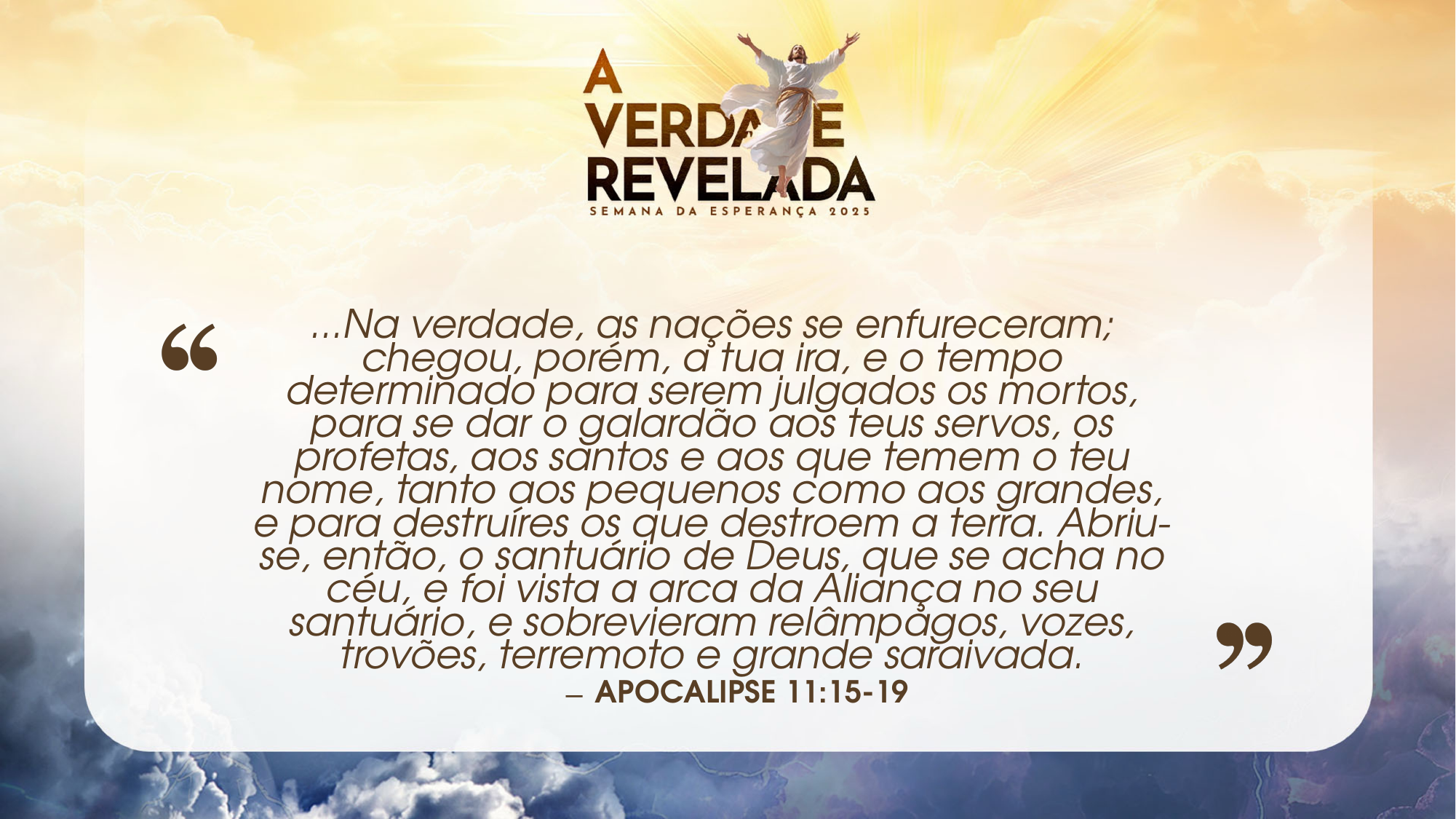

...Na verdade, as nações se enfureceram; chegou, porém, a tua ira, e o tempo determinado para serem julgados os mortos, para se dar o galardão aos teus servos, os profetas, aos santos e aos que temem o teu nome, tanto aos pequenos como aos grandes, e para destruíres os que destroem a terra. Abriu-se, então, o santuário de Deus, que se acha no céu, e foi vista a arca da Aliança no seu santuário, e sobrevieram relâmpagos, vozes, trovões, terremoto e grande saraivada.
APOCALIPSE 11:15-19